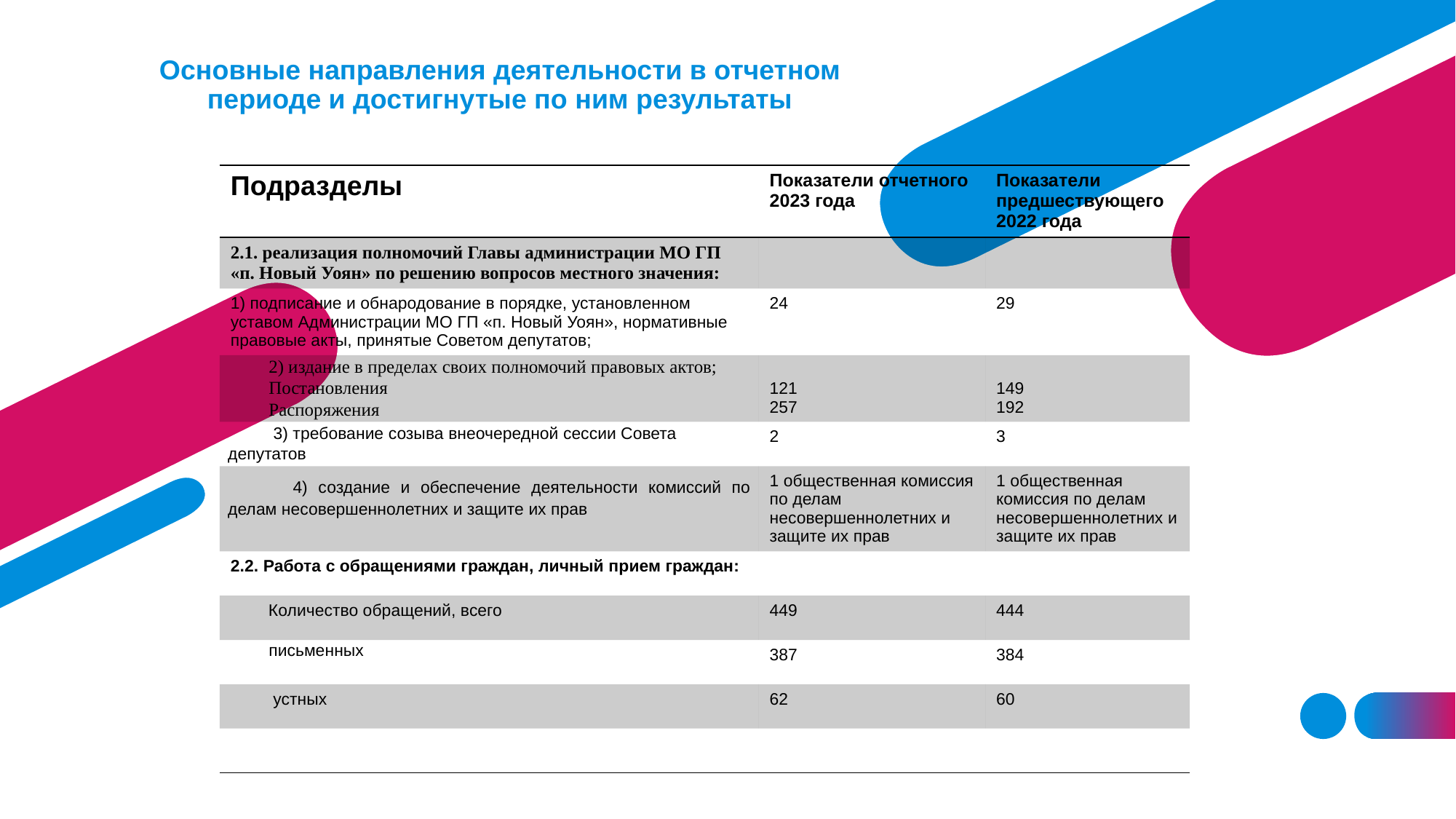

# Основные направления деятельности в отчетном периоде и достигнутые по ним результаты
| Подразделы | Показатели отчетного 2023 года | Показатели предшествующего 2022 года |
| --- | --- | --- |
| 2.1. реализация полномочий Главы администрации МО ГП «п. Новый Уоян» по решению вопросов местного значения: |  |  |
| 1) подписание и обнародование в порядке, установленном уставом Администрации МО ГП «п. Новый Уоян», нормативные правовые акты, принятые Советом депутатов; | 24 | 29 |
| 2) издание в пределах своих полномочий правовых актов; Постановления Распоряжения | 121 257 | 149 192 |
| 3) требование созыва внеочередной сессии Совета депутатов | 2 | 3 |
| 4) создание и обеспечение деятельности комиссий по делам несовершеннолетних и защите их прав | 1 общественная комиссия по делам несовершеннолетних и защите их прав | 1 общественная комиссия по делам несовершеннолетних и защите их прав |
| 2.2. Работа с обращениями граждан, личный прием граждан: |  |  |
| Количество обращений, всего | 449 | 444 |
| письменных | 387 | 384 |
| устных | 62 | 60 |
|  |  |  |